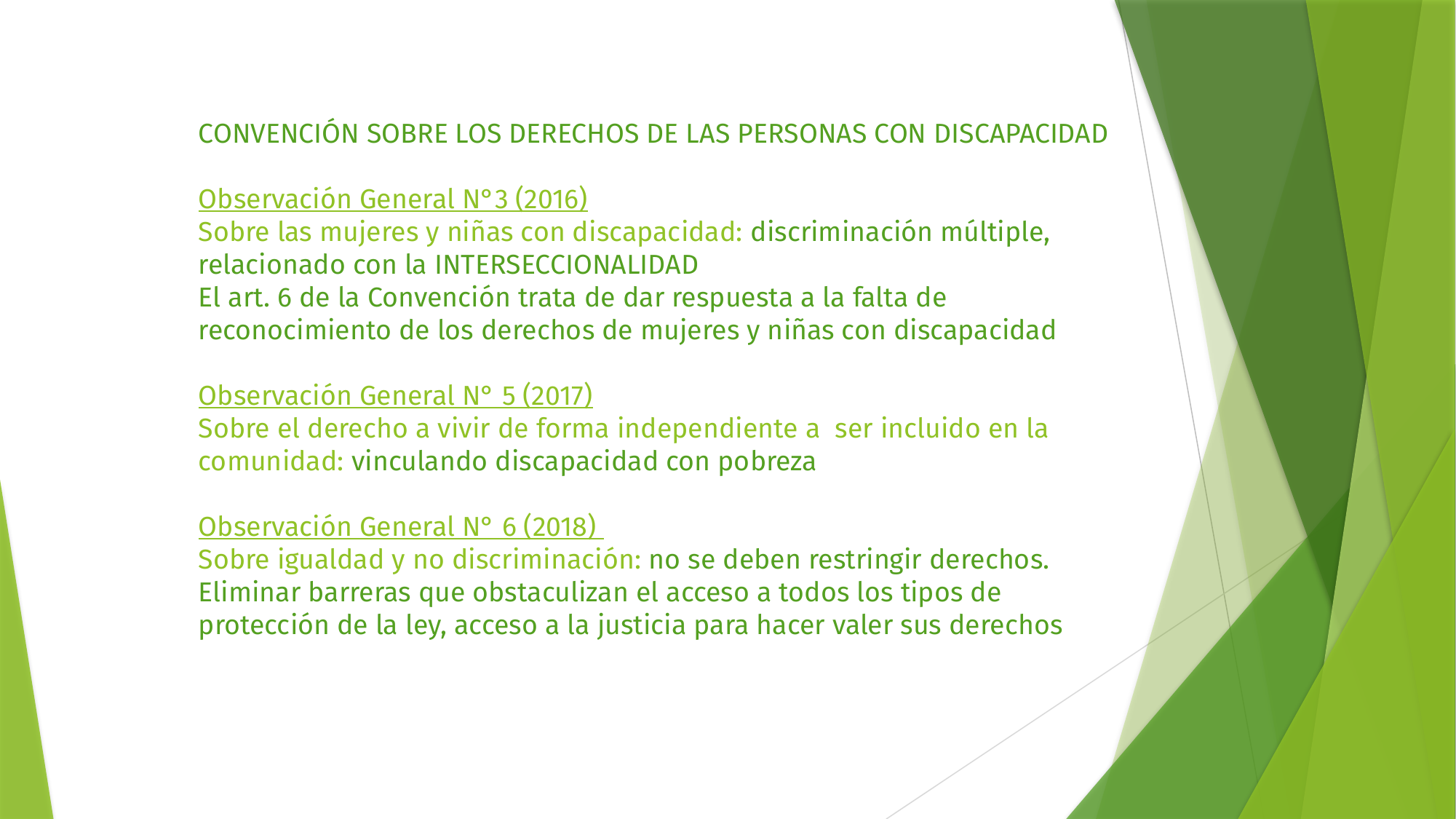

CONVENCIÓN SOBRE LOS DERECHOS DE LAS PERSONAS CON DISCAPACIDAD

Observación General N°3 (2016)
Sobre las mujeres y niñas con discapacidad: discriminación múltiple, relacionado con la INTERSECCIONALIDAD
El art. 6 de la Convención trata de dar respuesta a la falta de reconocimiento de los derechos de mujeres y niñas con discapacidad

Observación General N° 5 (2017)
Sobre el derecho a vivir de forma independiente a  ser incluido en la comunidad: vinculando discapacidad con pobreza

Observación General N° 6 (2018)
Sobre igualdad y no discriminación: no se deben restringir derechos. Eliminar barreras que obstaculizan el acceso a todos los tipos de protección de la ley, acceso a la justicia para hacer valer sus derechos